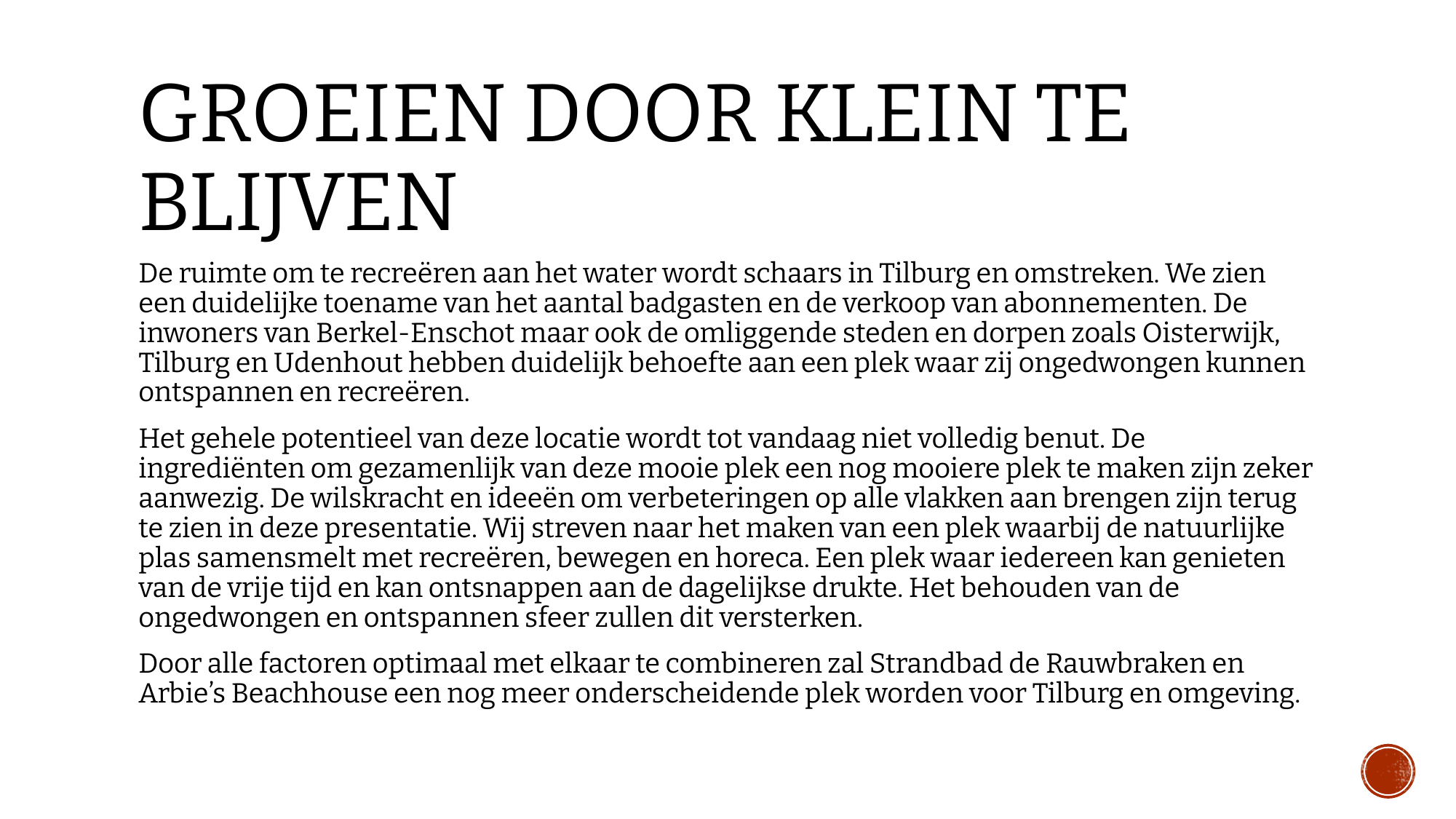

# Groeien door klein te blijven
De ruimte om te recreëren aan het water wordt schaars in Tilburg en omstreken. We zien een duidelijke toename van het aantal badgasten en de verkoop van abonnementen. De inwoners van Berkel-Enschot maar ook de omliggende steden en dorpen zoals Oisterwijk, Tilburg en Udenhout hebben duidelijk behoefte aan een plek waar zij ongedwongen kunnen ontspannen en recreëren.
Het gehele potentieel van deze locatie wordt tot vandaag niet volledig benut. De ingrediënten om gezamenlijk van deze mooie plek een nog mooiere plek te maken zijn zeker aanwezig. De wilskracht en ideeën om verbeteringen op alle vlakken aan brengen zijn terug te zien in deze presentatie. Wij streven naar het maken van een plek waarbij de natuurlijke plas samensmelt met recreëren, bewegen en horeca. Een plek waar iedereen kan genieten van de vrije tijd en kan ontsnappen aan de dagelijkse drukte. Het behouden van de ongedwongen en ontspannen sfeer zullen dit versterken.
Door alle factoren optimaal met elkaar te combineren zal Strandbad de Rauwbraken en Arbie’s Beachhouse een nog meer onderscheidende plek worden voor Tilburg en omgeving.